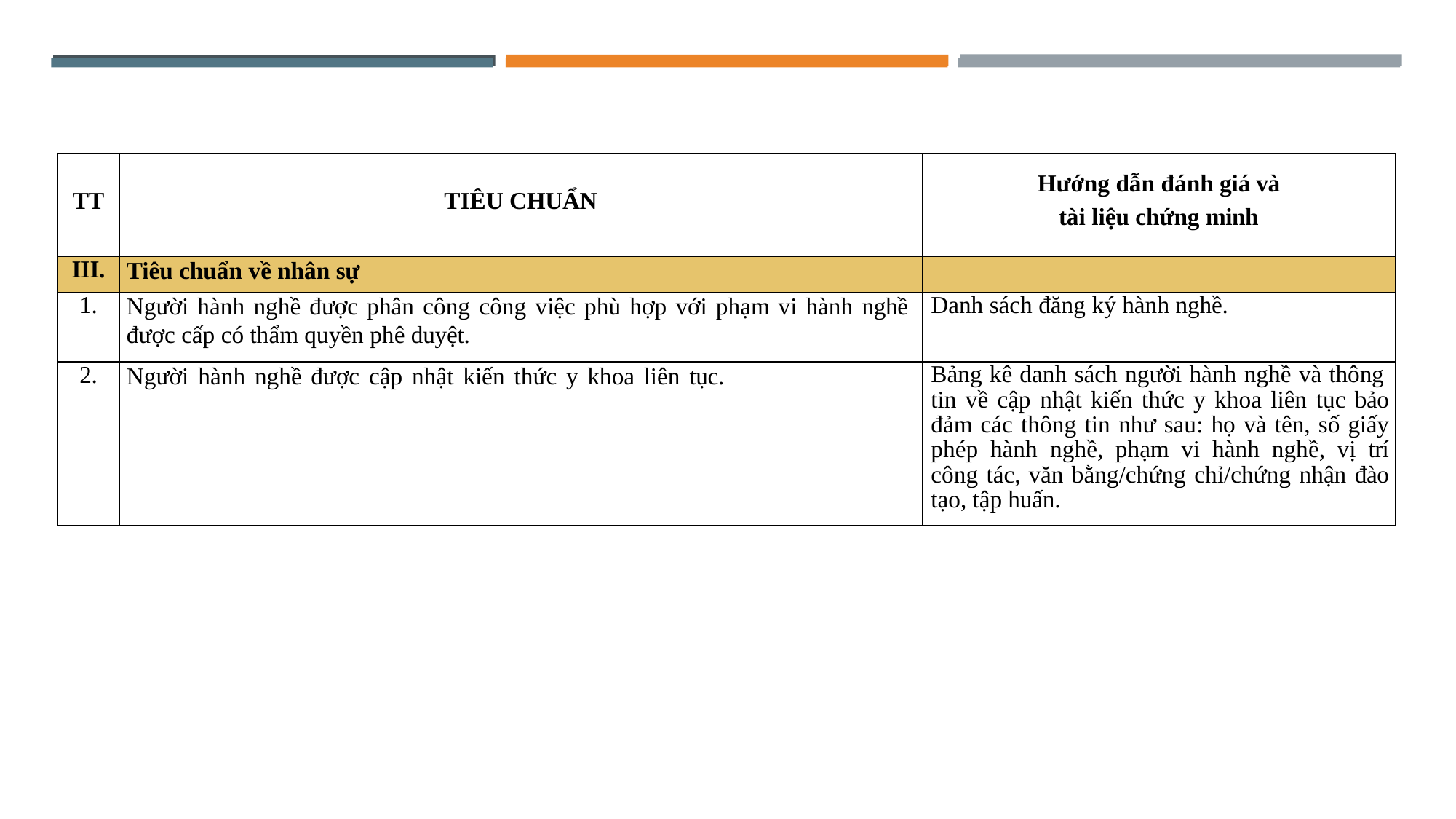

| TT | TIÊU CHUẨN | Hướng dẫn đánh giá và tài liệu chứng minh |
| --- | --- | --- |
| III. | Tiêu chuẩn về nhân sự |  |
| 1. | Người hành nghề được phân công công việc phù hợp với phạm vi hành nghề được cấp có thẩm quyền phê duyệt. | Danh sách đăng ký hành nghề. |
| 2. | Người hành nghề được cập nhật kiến thức y khoa liên tục. | Bảng kê danh sách người hành nghề và thông tin về cập nhật kiến thức y khoa liên tục bảo đảm các thông tin như sau: họ và tên, số giấy phép hành nghề, phạm vi hành nghề, vị trí công tác, văn bằng/chứng chỉ/chứng nhận đào tạo, tập huấn. |